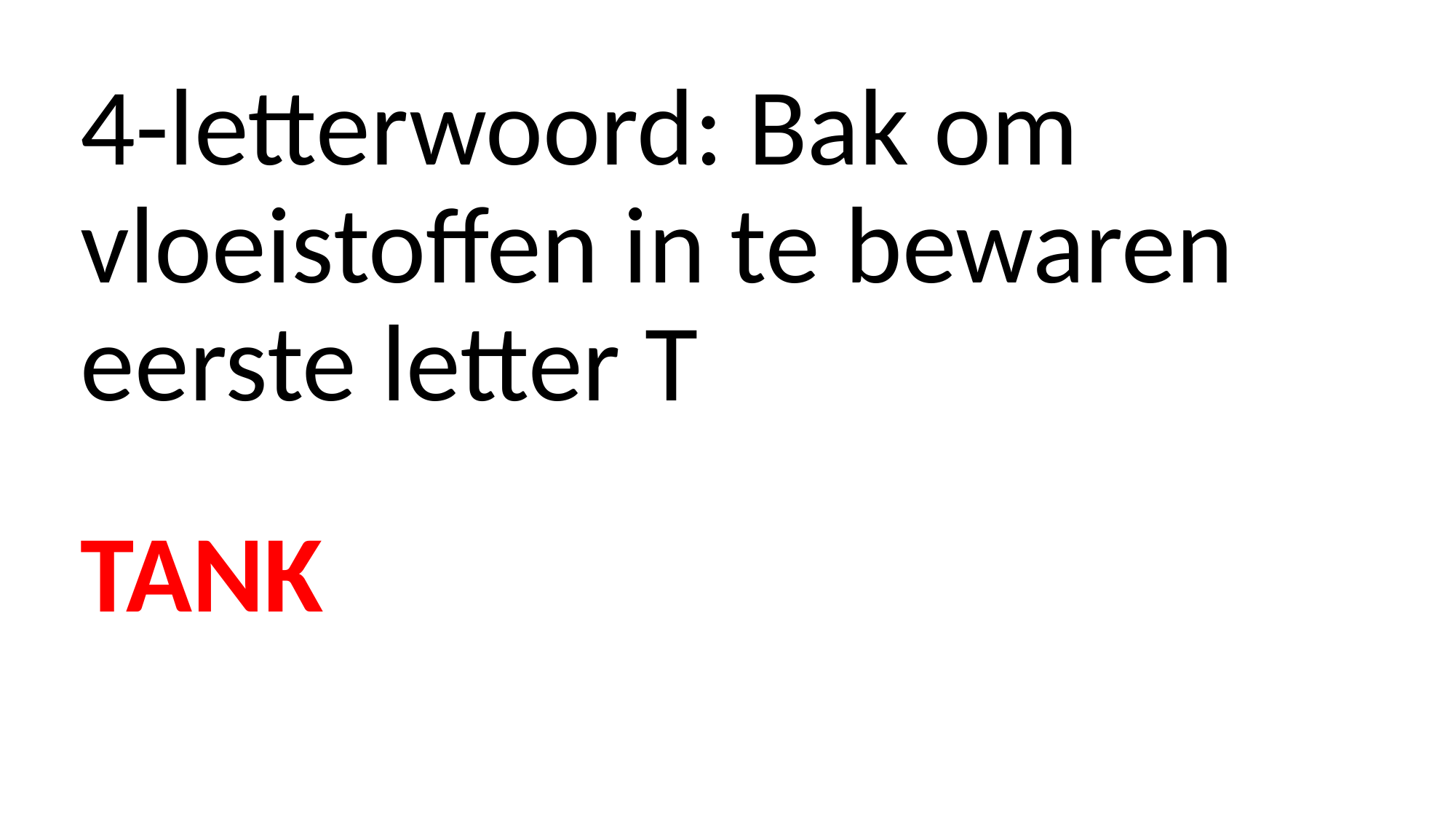

# 4-letterwoord: Bak om vloeistoffen in te bewaren eerste letter T
TANK